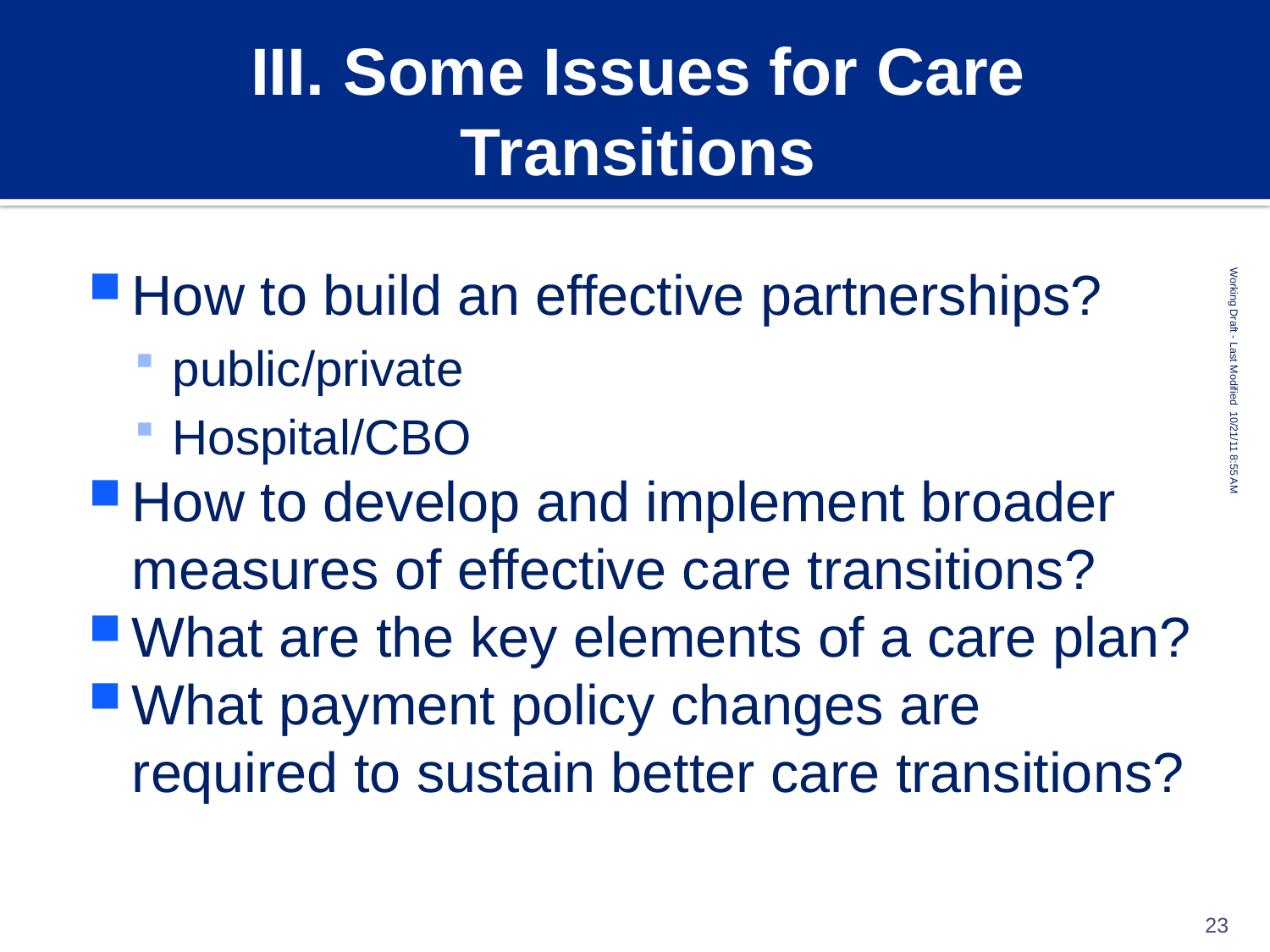

# III. Some Issues for Care Transitions
How to build an effective partnerships?
public/private
Hospital/CBO
How to develop and implement broader measures of effective care transitions?
What are the key elements of a care plan?
What payment policy changes are required to sustain better care transitions?